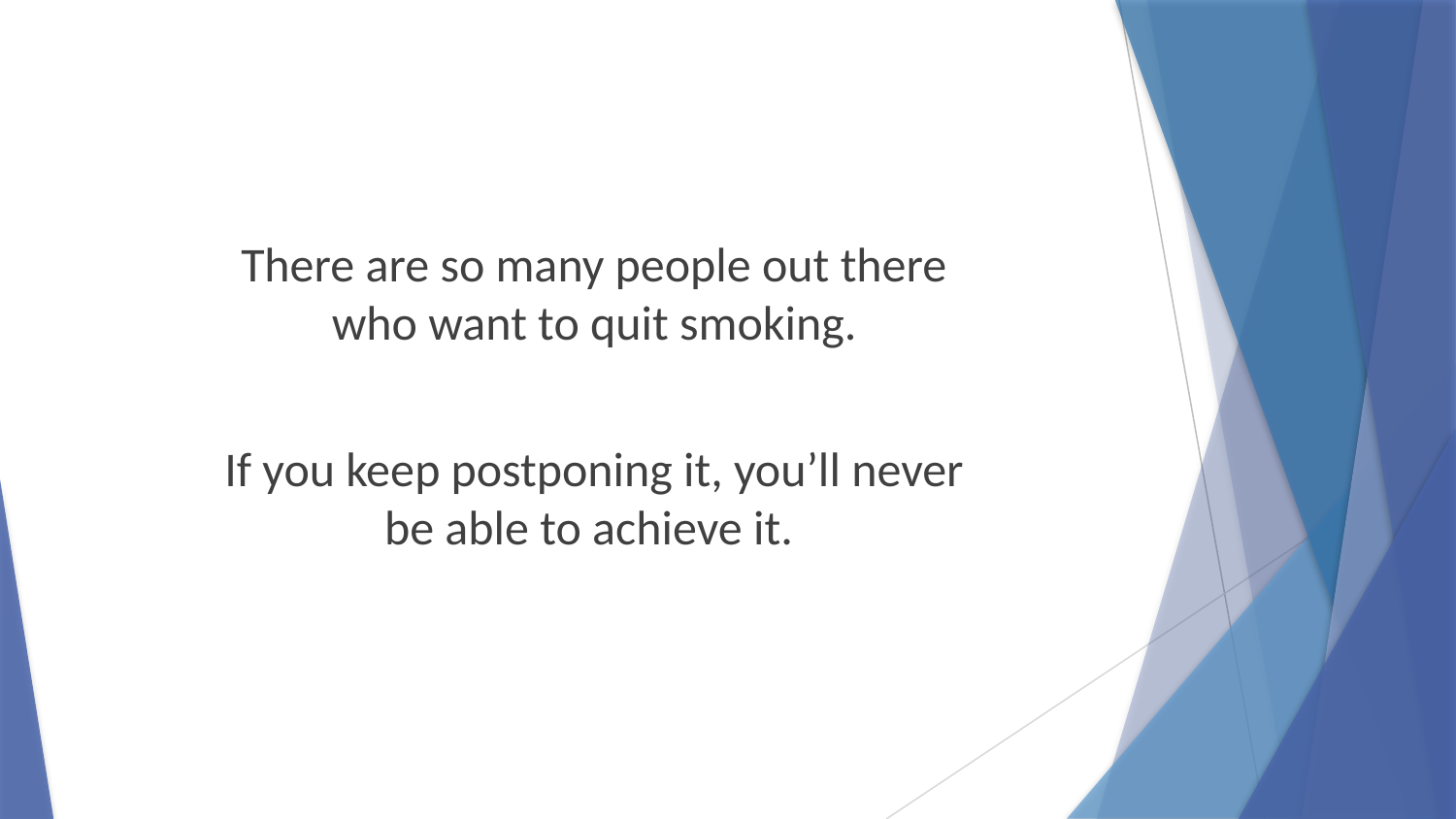

There are so many people out there
who want to quit smoking.

If you keep postponing it, you’ll never
be able to achieve it.